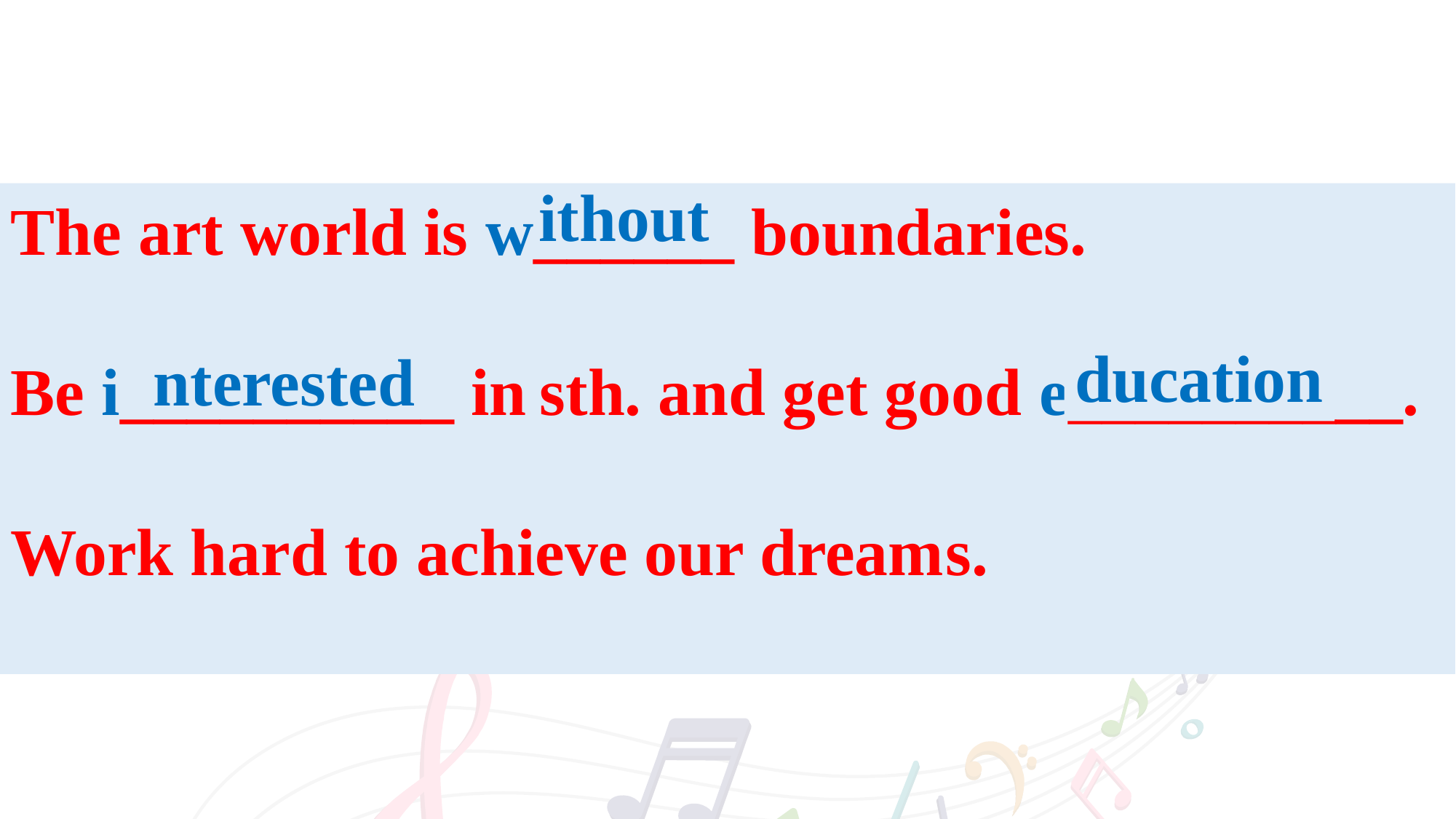

ithout
The art world is w______ boundaries.

Be i__________ in  sth. and get good e__________.

Work hard to achieve our dreams.

ducation
nterested